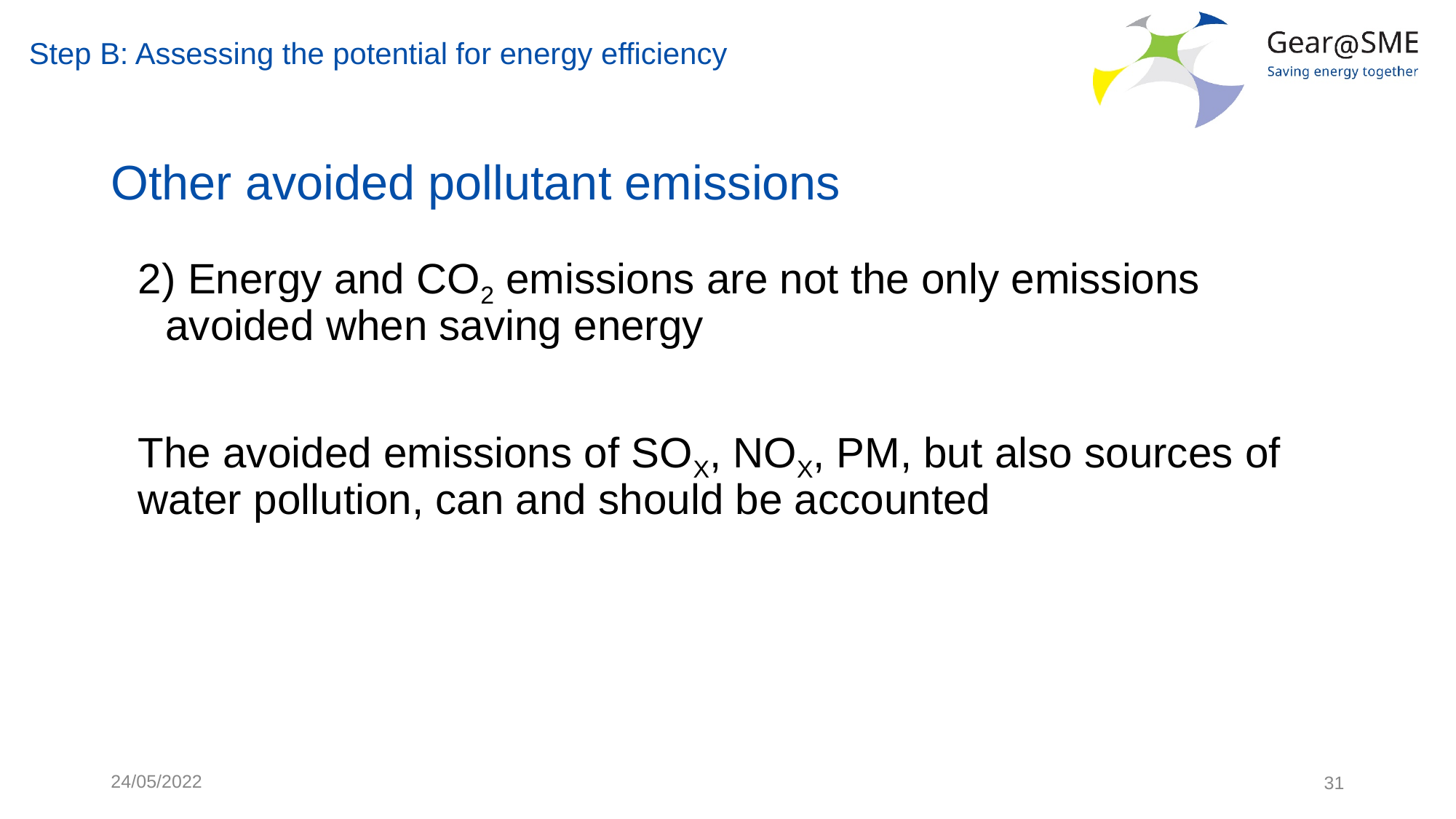

Step B: Assessing the potential for energy efficiency
# Other avoided pollutant emissions
2) Energy and CO2 emissions are not the only emissions avoided when saving energy

The avoided emissions of SOX, NOX, PM, but also sources of water pollution, can and should be accounted

24/05/2022
31